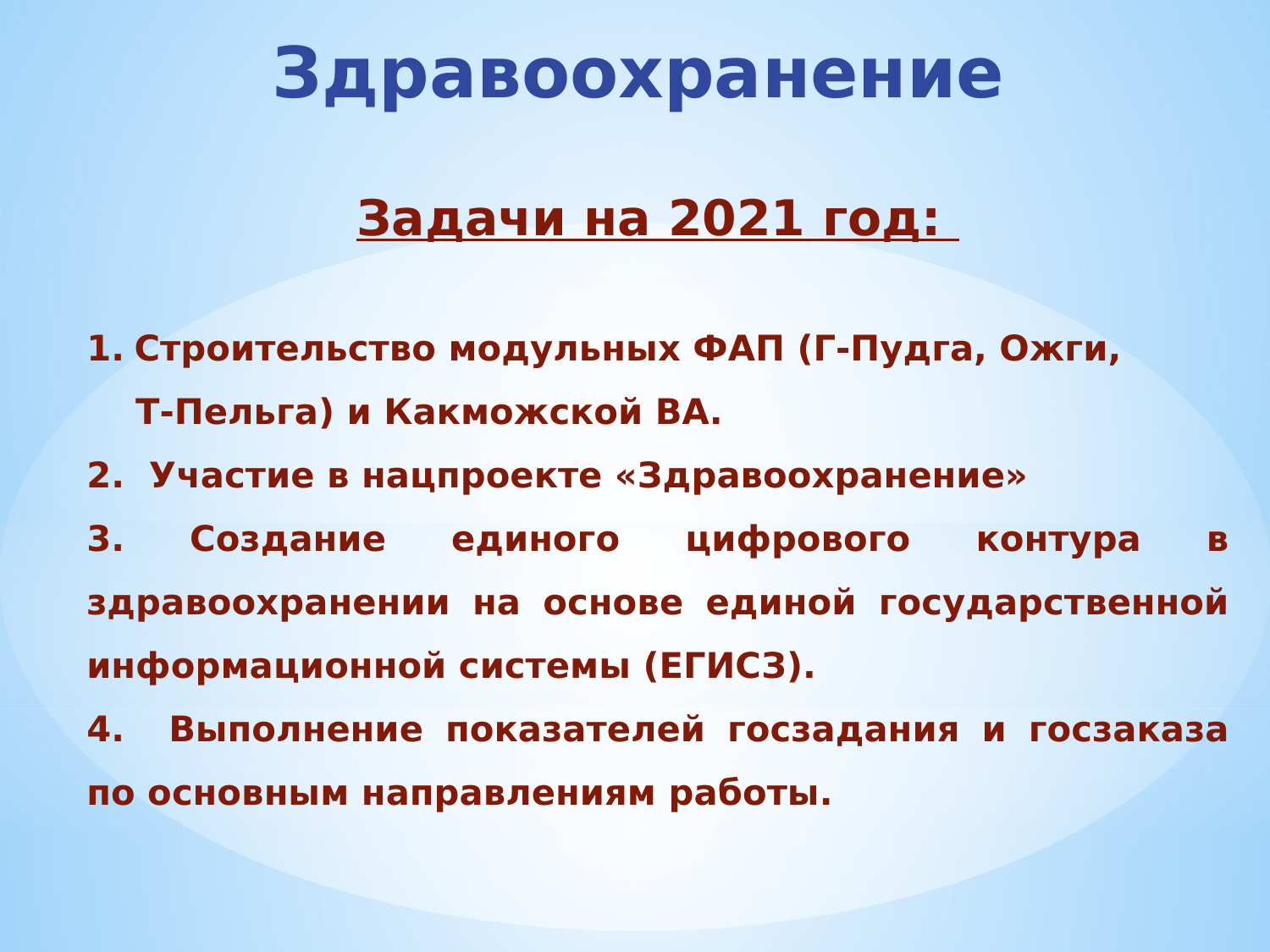

# Здравоохранение
Задачи на 2021 год:

Строительство модульных ФАП (Г-Пудга, Ожги,
    Т-Пельга) и Какможской ВА.
2.  Участие в нацпроекте «Здравоохранение»
3. Создание единого цифрового контура в здравоохранении на основе единой государственной информационной системы (ЕГИСЗ).
4.  Выполнение показателей госзадания и госзаказа по основным направлениям работы.